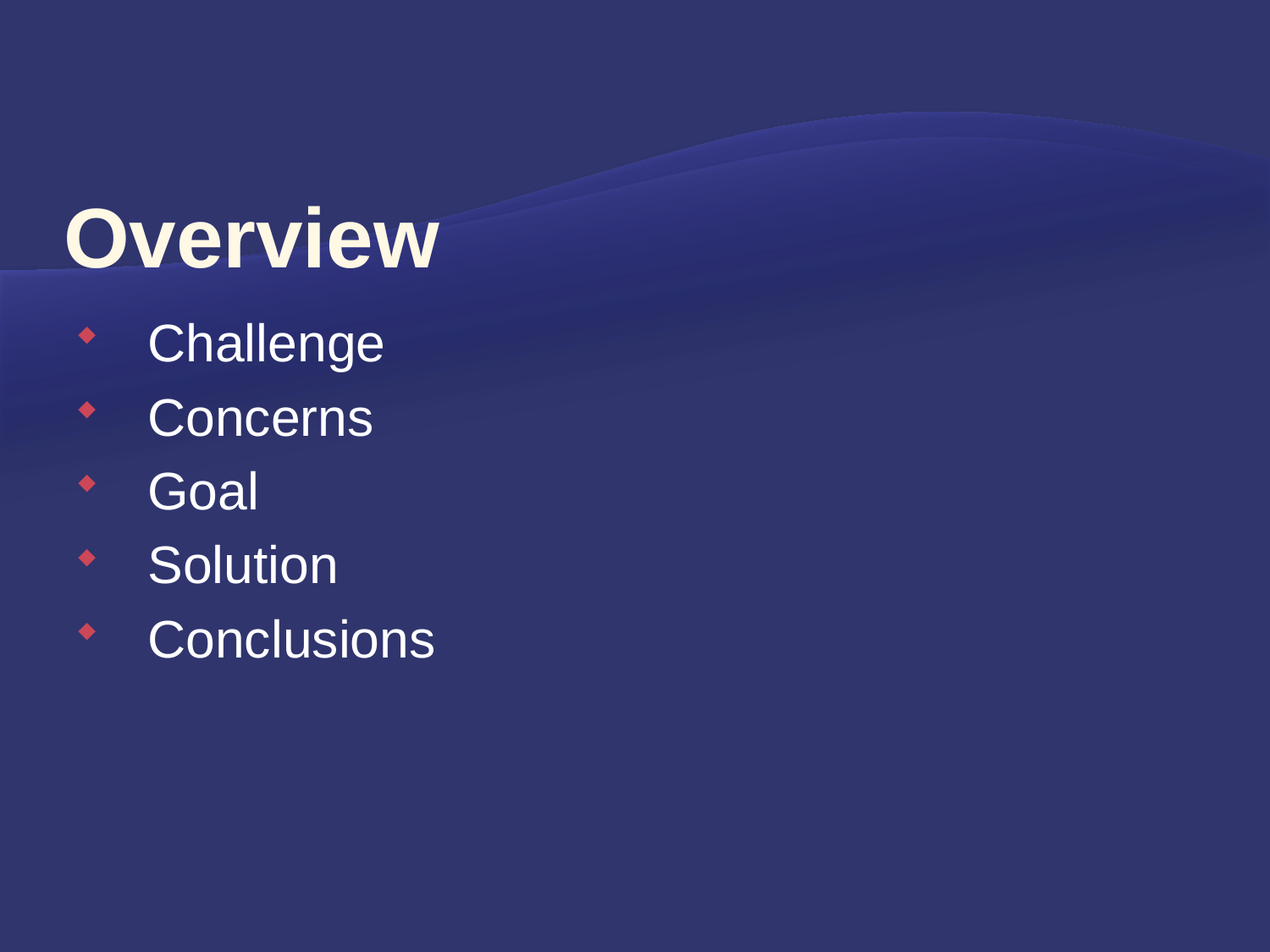

# Overview
Challenge
Concerns
Goal
Solution
Conclusions